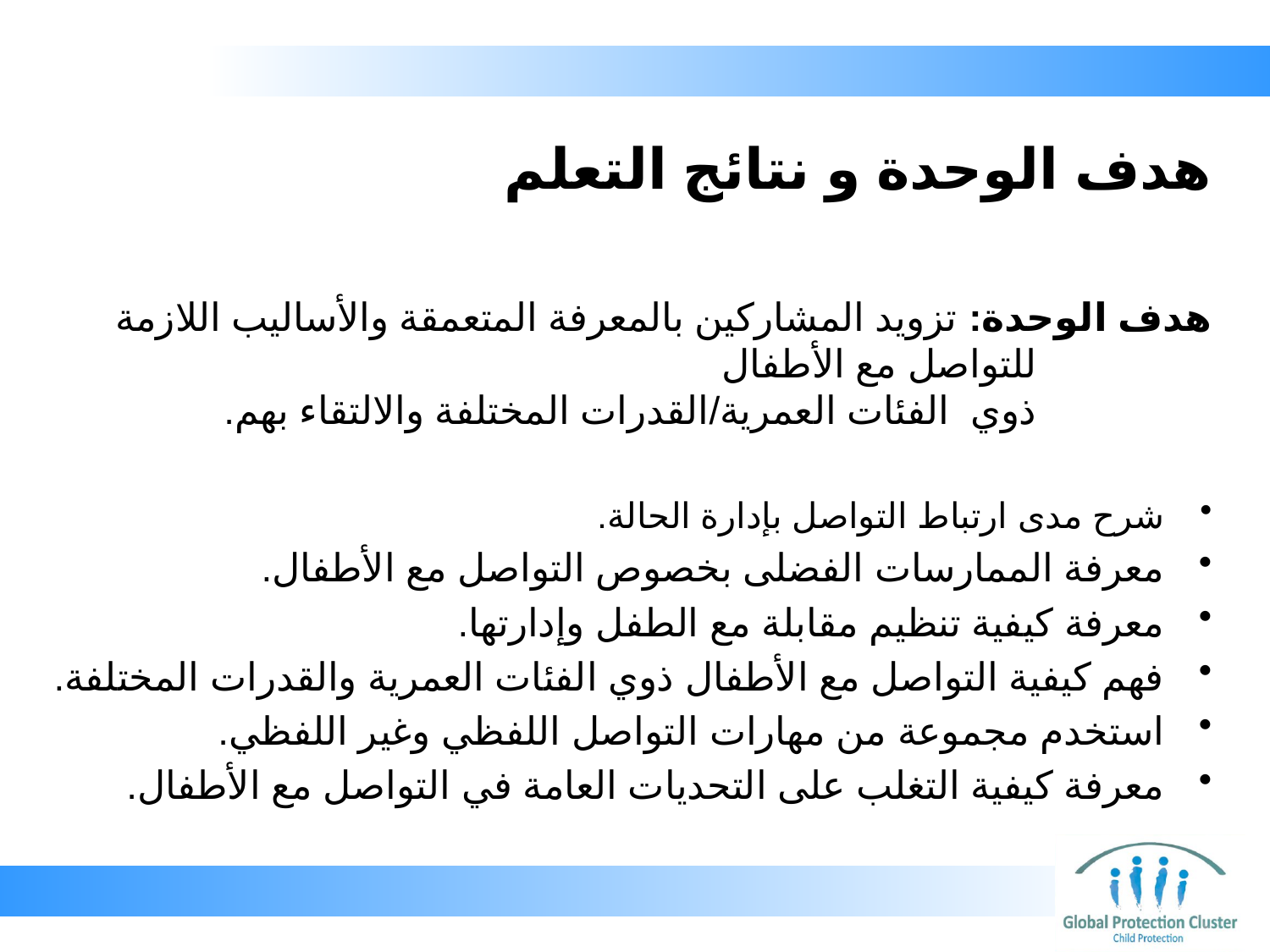

# هدف الوحدة و نتائج التعلم
هدف الوحدة: تزويد المشاركين بالمعرفة المتعمقة والأساليب اللازمة للتواصل مع الأطفال
ذوي  الفئات العمرية/القدرات المختلفة والالتقاء بهم.

شرح مدى ارتباط التواصل بإدارة الحالة.
معرفة الممارسات الفضلى بخصوص التواصل مع الأطفال.
معرفة كيفية تنظيم مقابلة مع الطفل وإدارتها.
فهم كيفية التواصل مع الأطفال ذوي الفئات العمرية والقدرات المختلفة.
استخدم مجموعة من مهارات التواصل اللفظي وغير اللفظي.
معرفة كيفية التغلب على التحديات العامة في التواصل مع الأطفال.